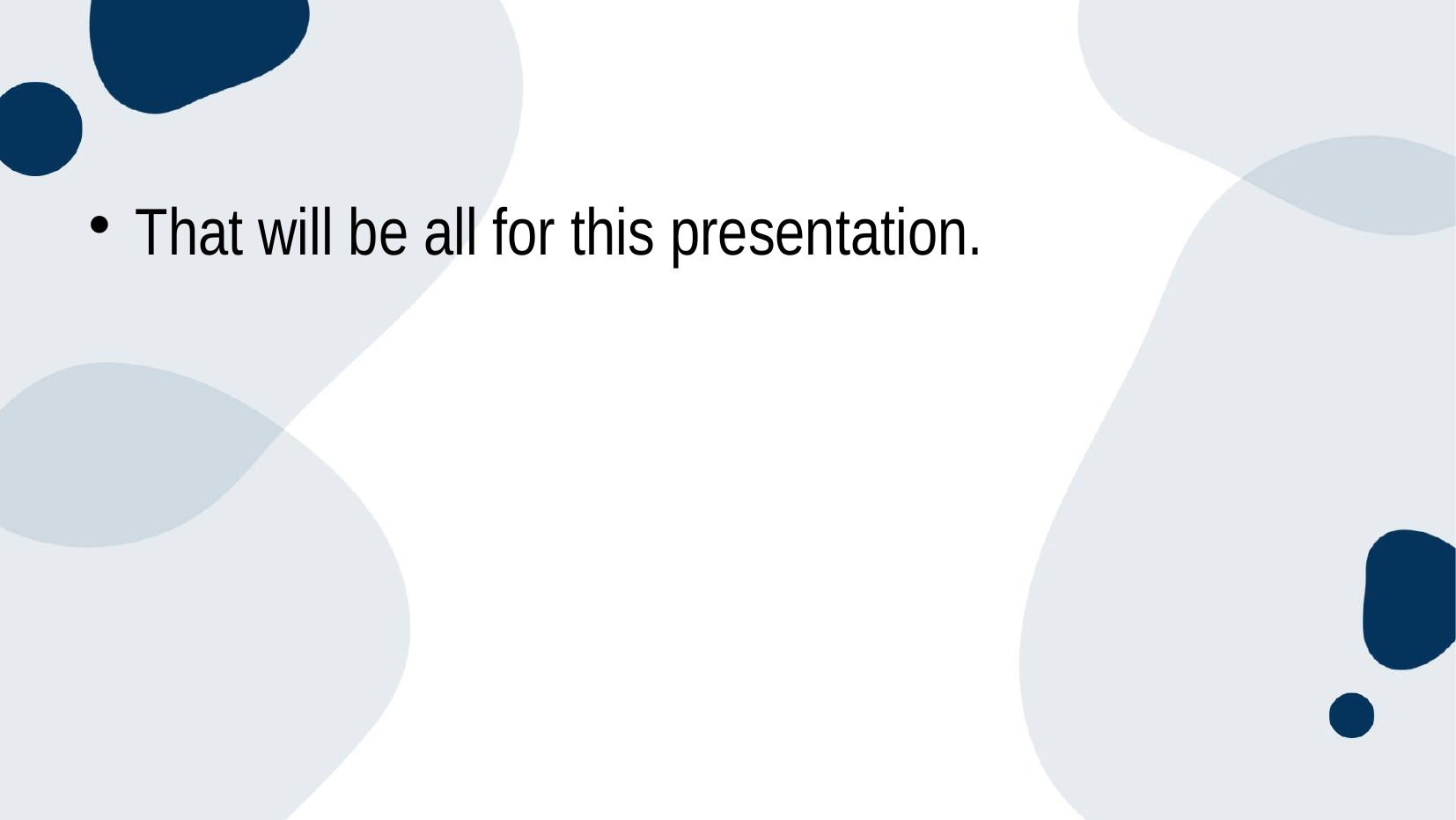

#
That will be all for this presentation.